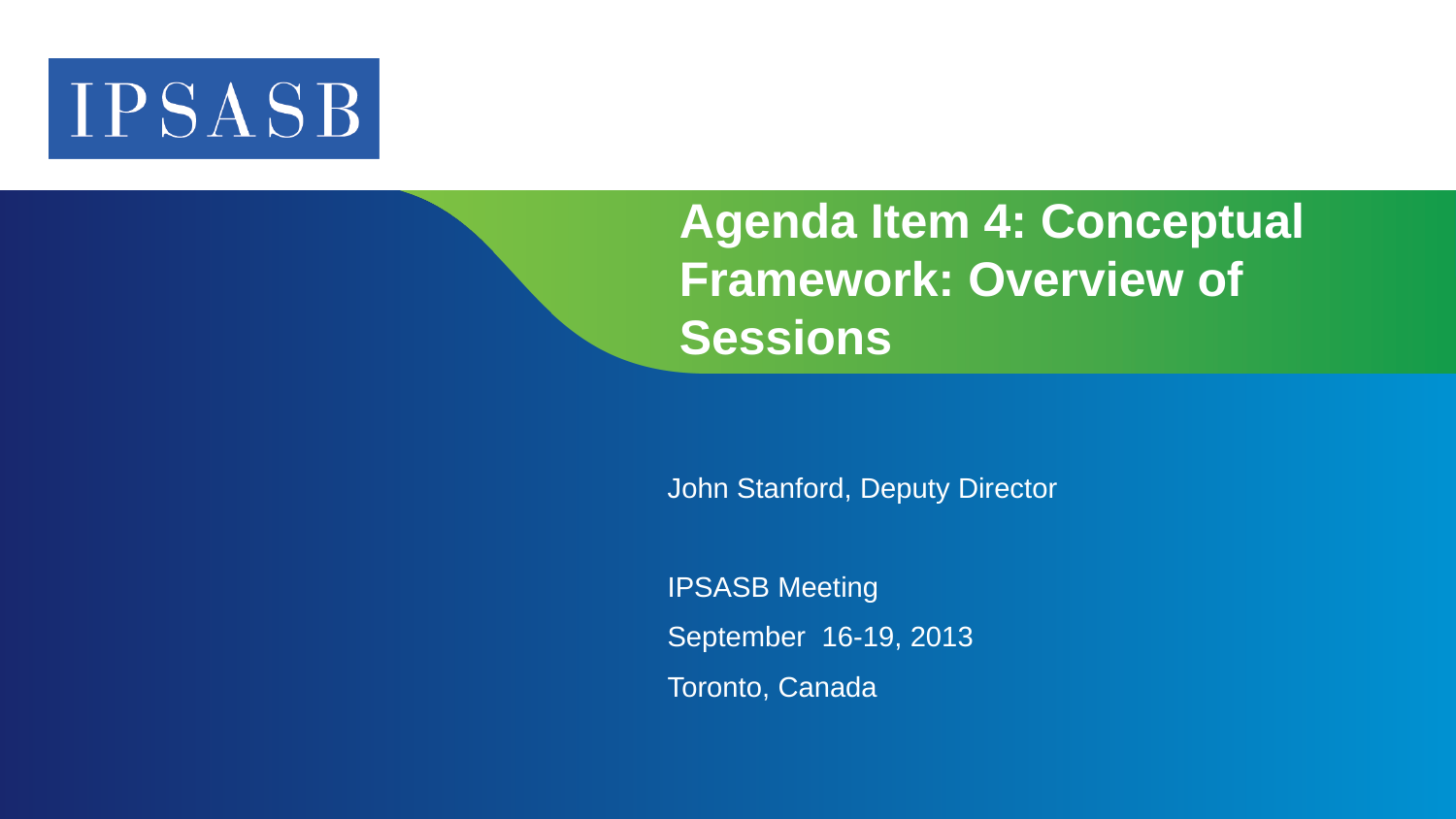

# Agenda Item 4: Conceptual Framework: Overview of Sessions
John Stanford, Deputy Director

IPSASB Meeting
September  16-19, 2013
Toronto, Canada